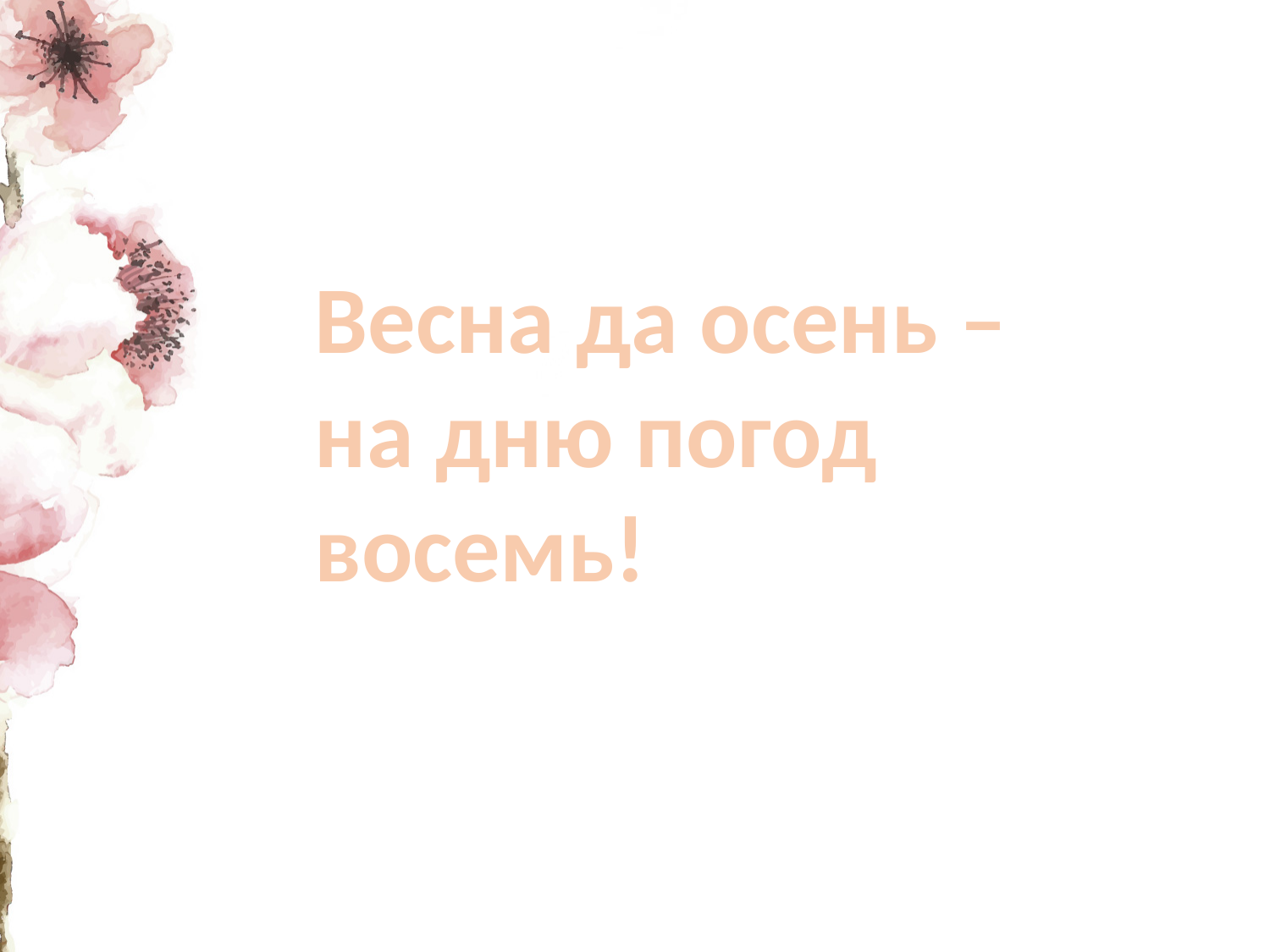

Весна да осень – на дню погод восемь!